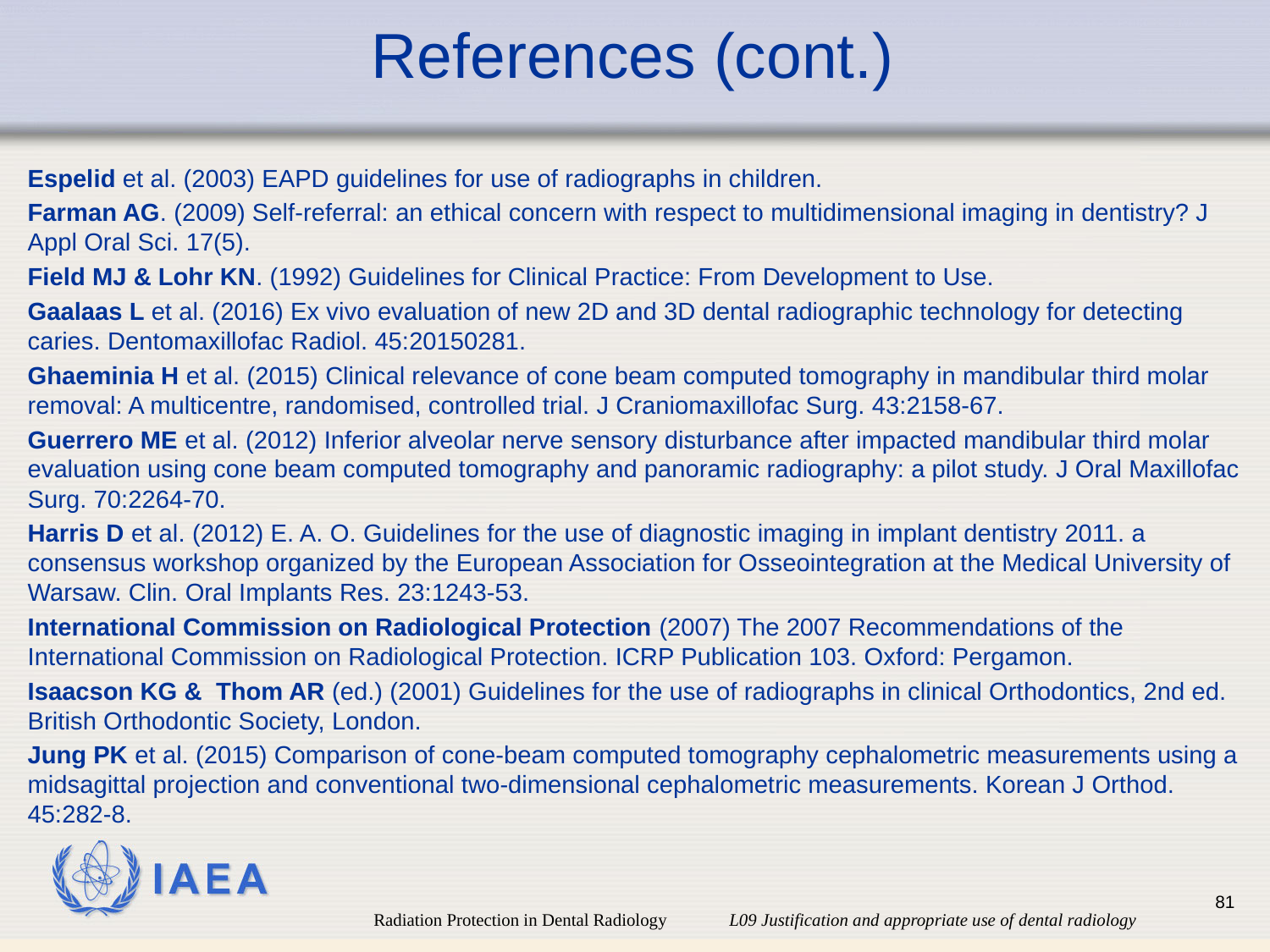

# References (cont.)
Espelid et al. (2003) EAPD guidelines for use of radiographs in children.
Farman AG. (2009) Self-referral: an ethical concern with respect to multidimensional imaging in dentistry? J Appl Oral Sci. 17(5).
Field MJ & Lohr KN. (1992) Guidelines for Clinical Practice: From Development to Use.
Gaalaas L et al. (2016) Ex vivo evaluation of new 2D and 3D dental radiographic technology for detecting caries. Dentomaxillofac Radiol. 45:20150281.
Ghaeminia H et al. (2015) Clinical relevance of cone beam computed tomography in mandibular third molar removal: A multicentre, randomised, controlled trial. J Craniomaxillofac Surg. 43:2158-67.
Guerrero ME et al. (2012) Inferior alveolar nerve sensory disturbance after impacted mandibular third molar evaluation using cone beam computed tomography and panoramic radiography: a pilot study. J Oral Maxillofac Surg. 70:2264-70.
Harris D et al. (2012) E. A. O. Guidelines for the use of diagnostic imaging in implant dentistry 2011. a consensus workshop organized by the European Association for Osseointegration at the Medical University of Warsaw. Clin. Oral Implants Res. 23:1243-53.
International Commission on Radiological Protection (2007) The 2007 Recommendations of the International Commission on Radiological Protection. ICRP Publication 103. Oxford: Pergamon.
Isaacson KG &  Thom AR (ed.) (2001) Guidelines for the use of radiographs in clinical Orthodontics, 2nd ed. British Orthodontic Society, London.
Jung PK et al. (2015) Comparison of cone-beam computed tomography cephalometric measurements using a midsagittal projection and conventional two-dimensional cephalometric measurements. Korean J Orthod. 45:282-8.
81
Radiation Protection in Dental Radiology              L09 Justification and appropriate use of dental radiology